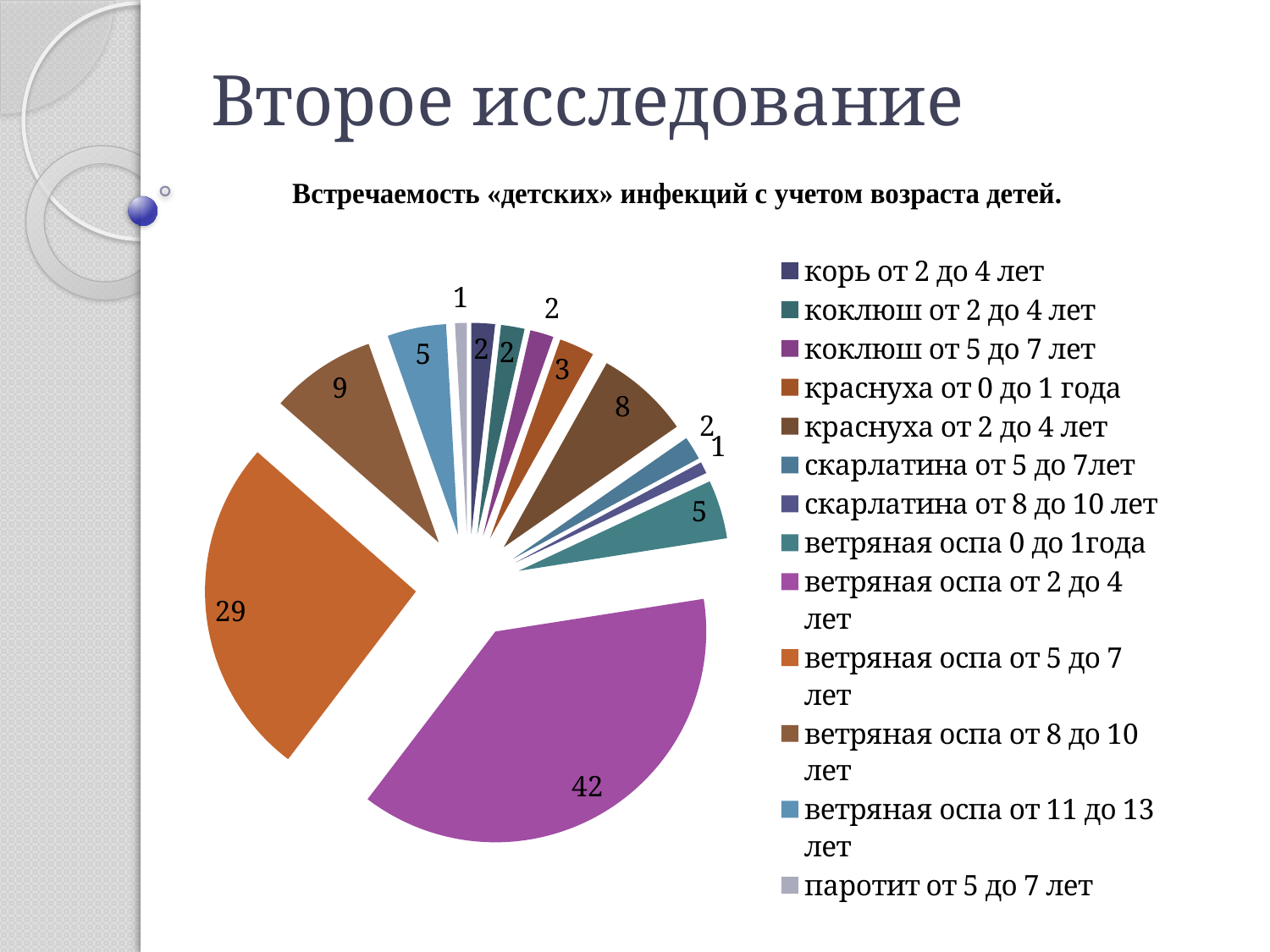

# Второе исследование

### Chart

| Category |  |  |
|---|---|---|
| корь от 2 до 4 лет  | 2.0 | None |
| коклюш от 2 до 4 лет  | 2.0 | None |
| коклюш от 5 до 7 лет | 2.0 | None |
| краснуха от 0 до 1 года | 3.0 | None |
| краснуха от 2 до 4 лет  | 8.0 | None |
| скарлатина от 5 до 7лет | 2.0 | None |
| скарлатина от 8 до 10 лет  | 1.0 | None |
| ветряная оспа 0 до 1года  | 5.0 | None |
| ветряная оспа от 2 до 4 лет | 42.0 | None |
| ветряная оспа от 5 до 7 лет | 29.0 | None |
| ветряная оспа от 8 до 10 лет | 9.0 | None |
| ветряная оспа от 11 до 13 лет | 5.0 | None |
| паротит от 5 до 7 лет | 1.0 | None |